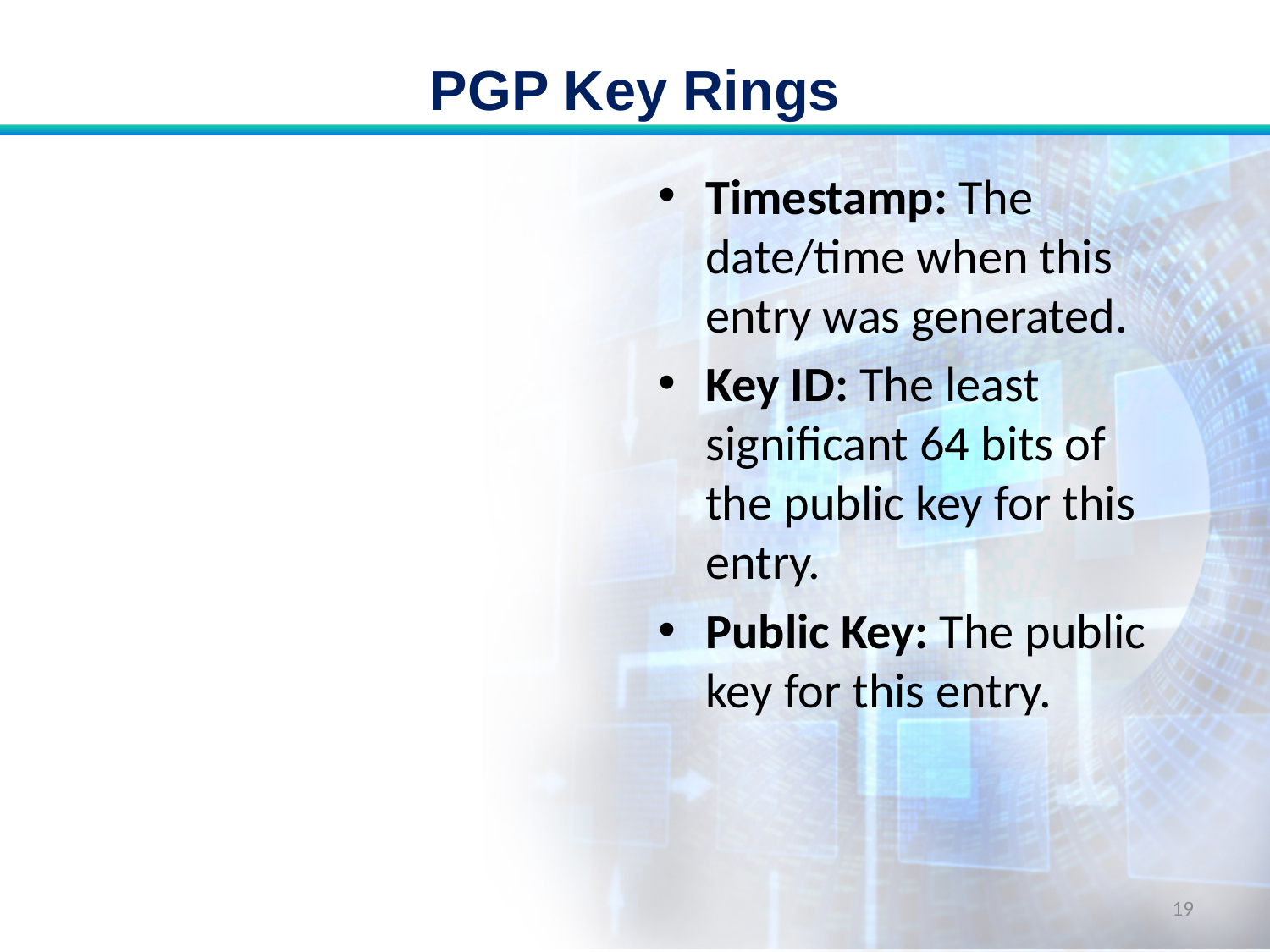

# PGP Key Rings
Timestamp: The date/time when this entry was generated.
Key ID: The least significant 64 bits of the public key for this entry.
Public Key: The public key for this entry.
19